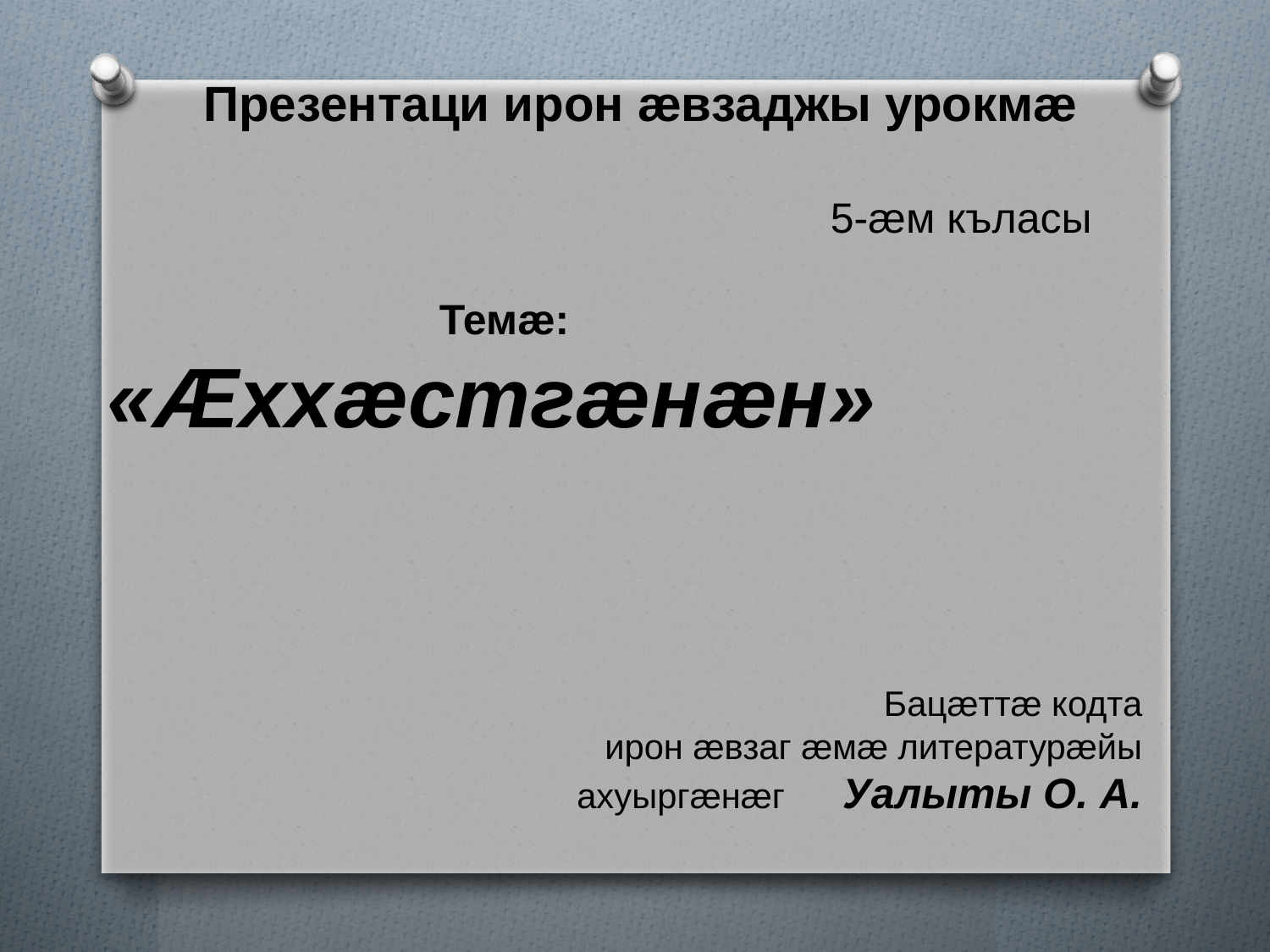

Презентаци ирон æвзаджы урокмæ

                                                             5-æм къласы

                            Темæ:                    «Æххæстгæнæн»

Бацæттæ кодта
 ирон æвзаг æмæ литературæйы
 ахуыргæнæг      Уалыты О. А.